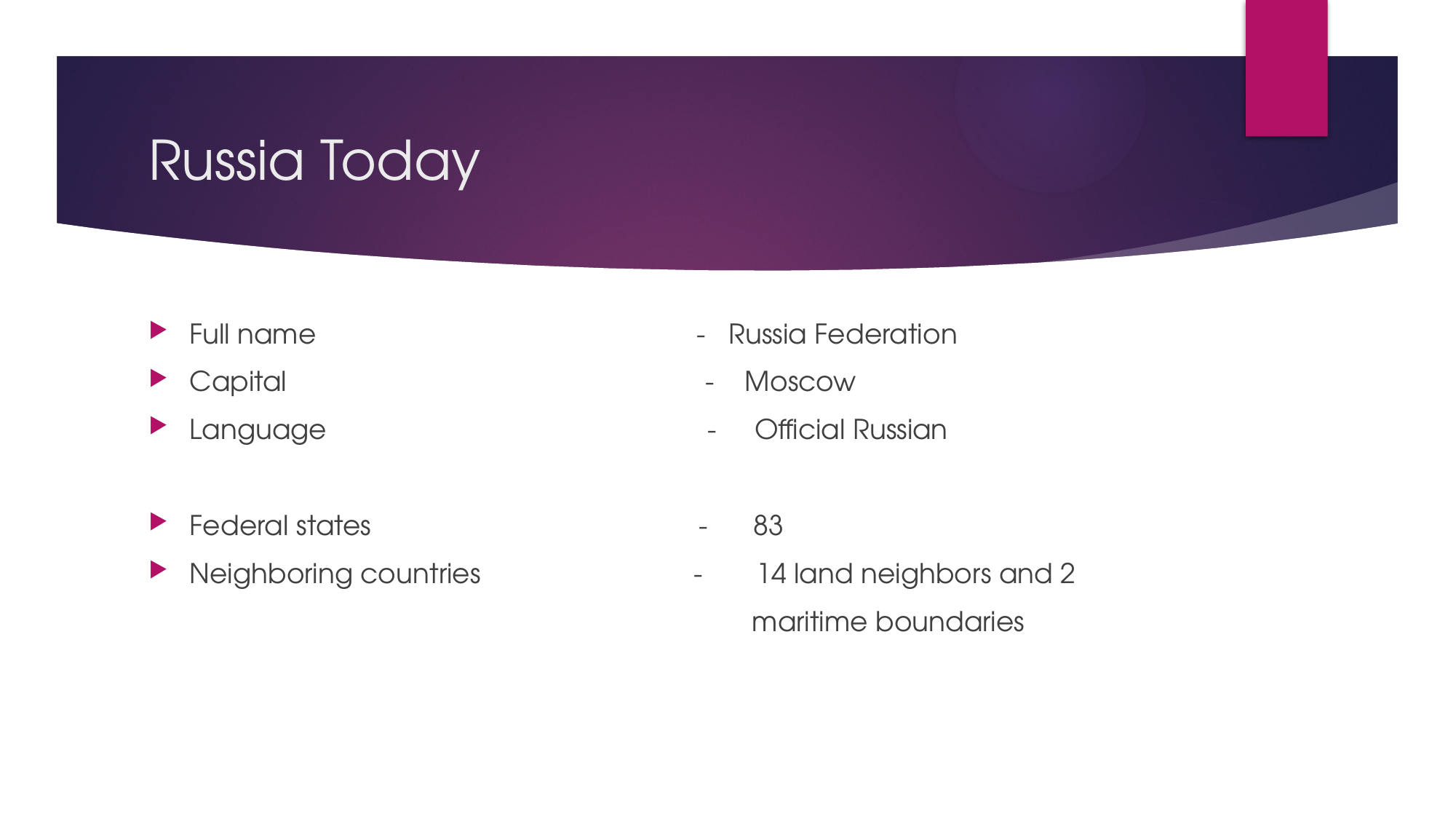

# Russia Today
Full name                                                  -   Russia Federation
Capital                                                       -    Moscow
Language                                                  -     Official Russian

Federal states                                           -      83
Neighboring countries                            -       14 land neighbors and 2
                                                                               maritime boundaries